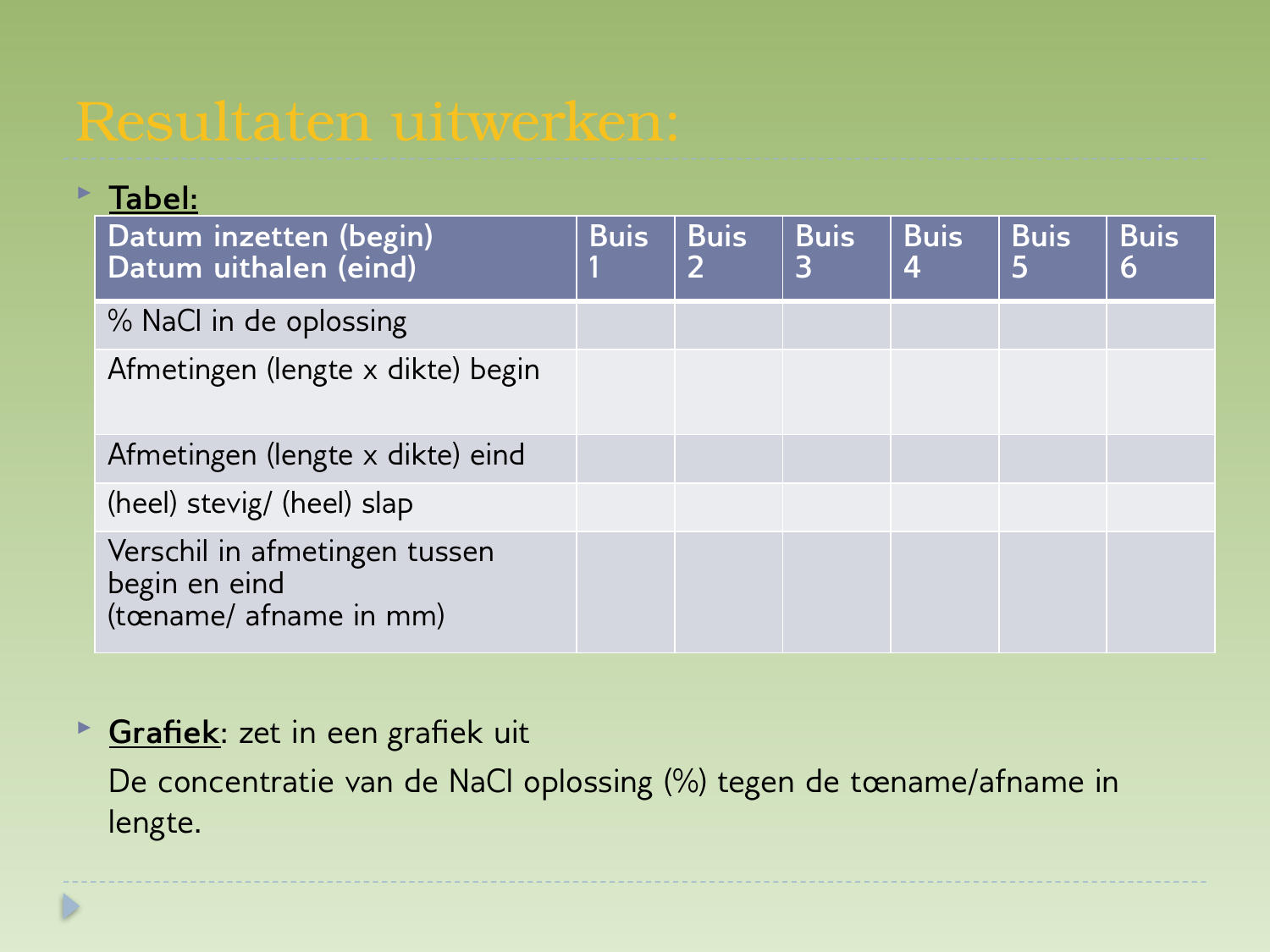

# Resultaten uitwerken:
Tabel:

Grafiek: zet in een grafiek uit
	De concentratie van de NaCl oplossing (%) tegen de toename/afname in lengte.

| Datum inzetten (begin) Datum uithalen (eind) | Buis 1 | Buis 2 | Buis 3 | Buis 4 | Buis 5 | Buis 6 |
| --- | --- | --- | --- | --- | --- | --- |
| % NaCl in de oplossing |  |  |  |  |  |  |
| Afmetingen (lengte x dikte) begin |  |  |  |  |  |  |
| Afmetingen (lengte x dikte) eind |  |  |  |  |  |  |
| (heel) stevig/ (heel) slap |  |  |  |  |  |  |
| Verschil in afmetingen tussen begin en eind (toename/ afname in mm) |  |  |  |  |  |  |